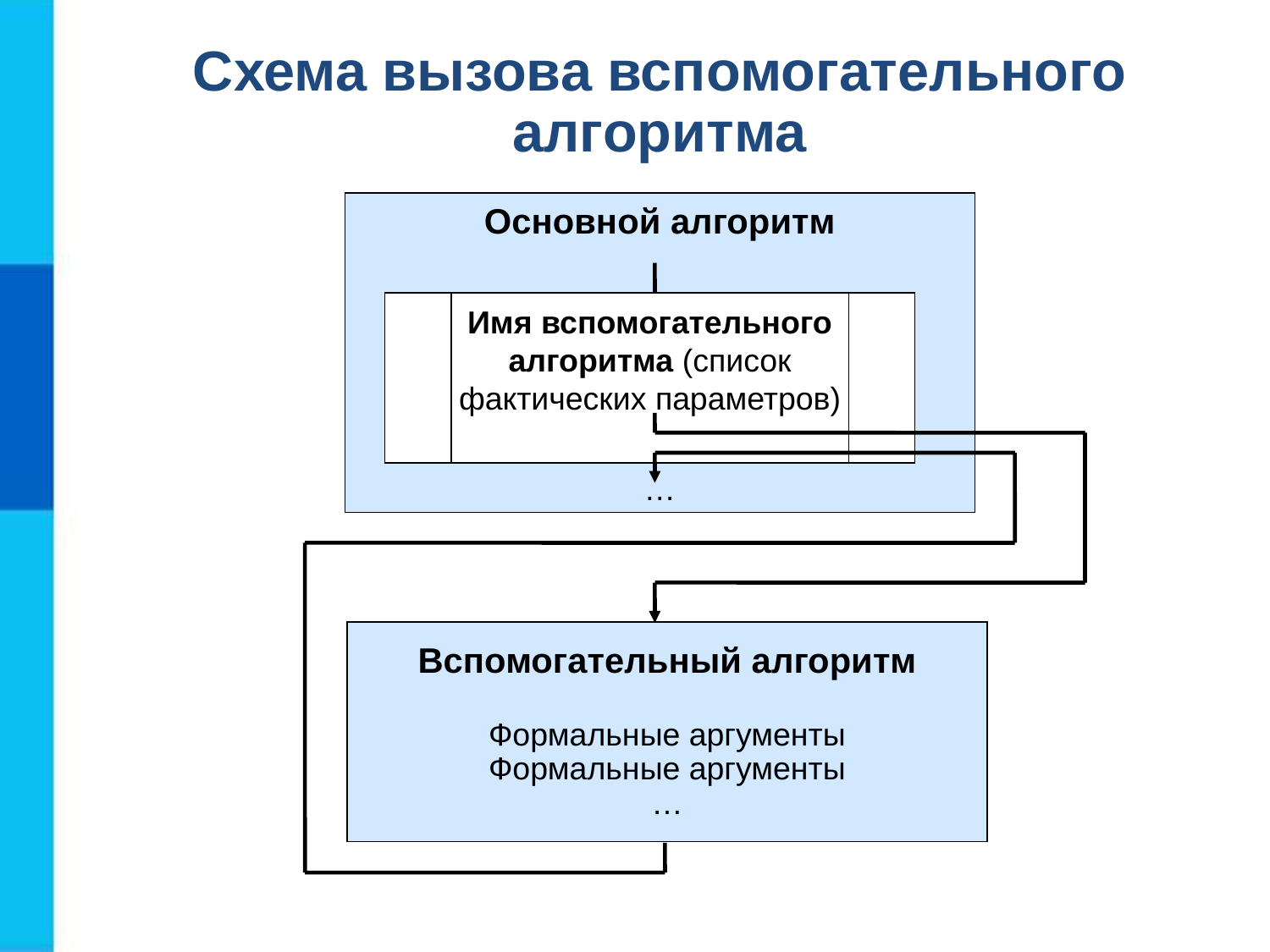

Схема вызова вспомогательного алгоритма

Основной алгоритм

…

Имя вспомогательного
алгоритма (список
фактических параметров)

Вспомогательный алгоритм

Формальные аргументы
Формальные аргументы
…